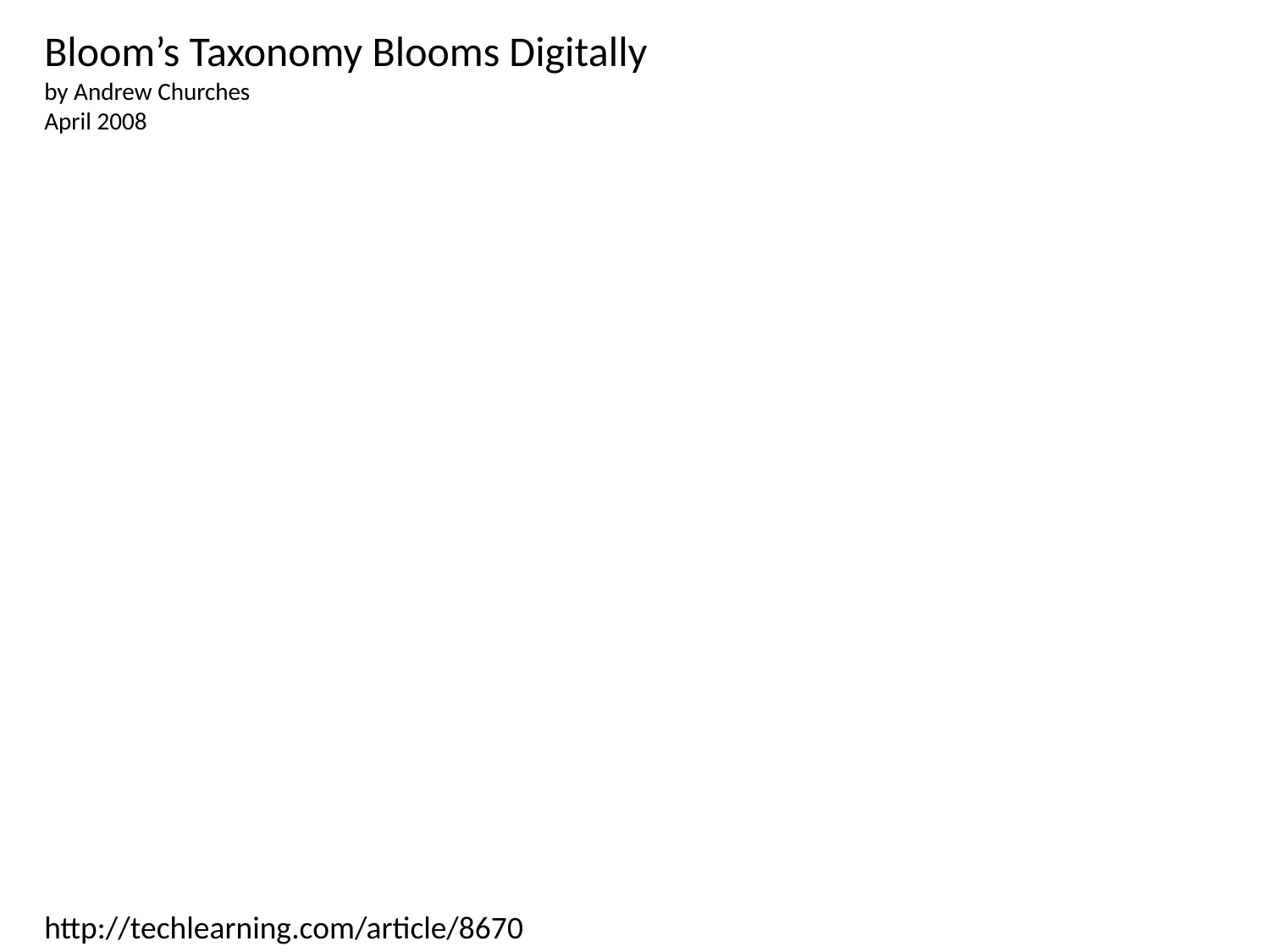

Bloom’s Taxonomy Blooms Digitally by Andrew Churches
April 2008

http://techlearning.com/article/8670